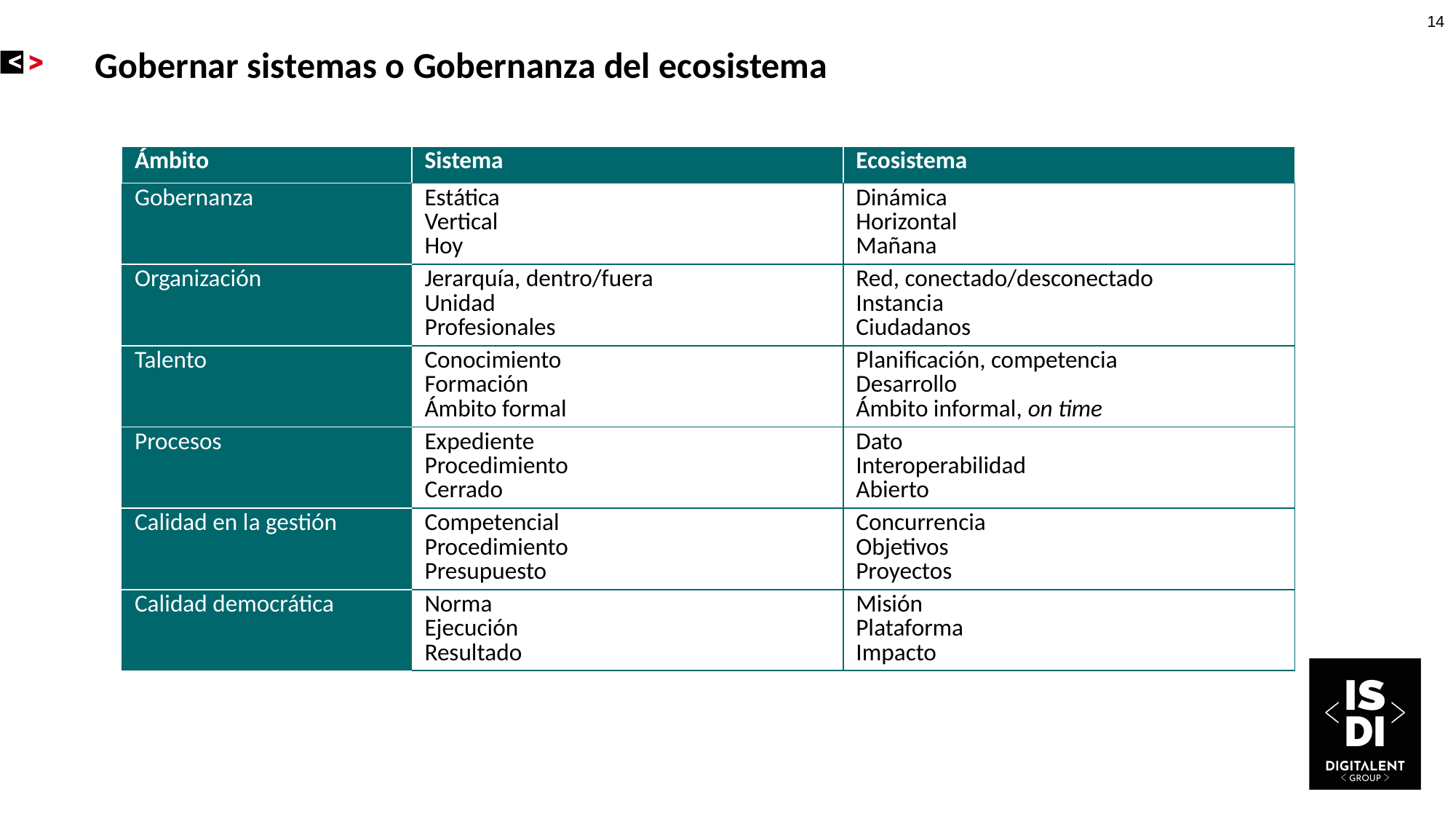

# Gobernar sistemas o Gobernanza del ecosistema
| Ámbito | Sistema | Ecosistema |
| --- | --- | --- |
| Gobernanza | Estática Vertical Hoy | Dinámica Horizontal Mañana |
| Organización | Jerarquía, dentro/fuera Unidad Profesionales | Red, conectado/desconectado Instancia Ciudadanos |
| Talento | Conocimiento Formación Ámbito formal | Planificación, competencia Desarrollo Ámbito informal, on time |
| Procesos | Expediente Procedimiento Cerrado | Dato Interoperabilidad Abierto |
| Calidad en la gestión | Competencial Procedimiento Presupuesto | Concurrencia Objetivos Proyectos |
| Calidad democrática | Norma Ejecución Resultado | Misión Plataforma Impacto |